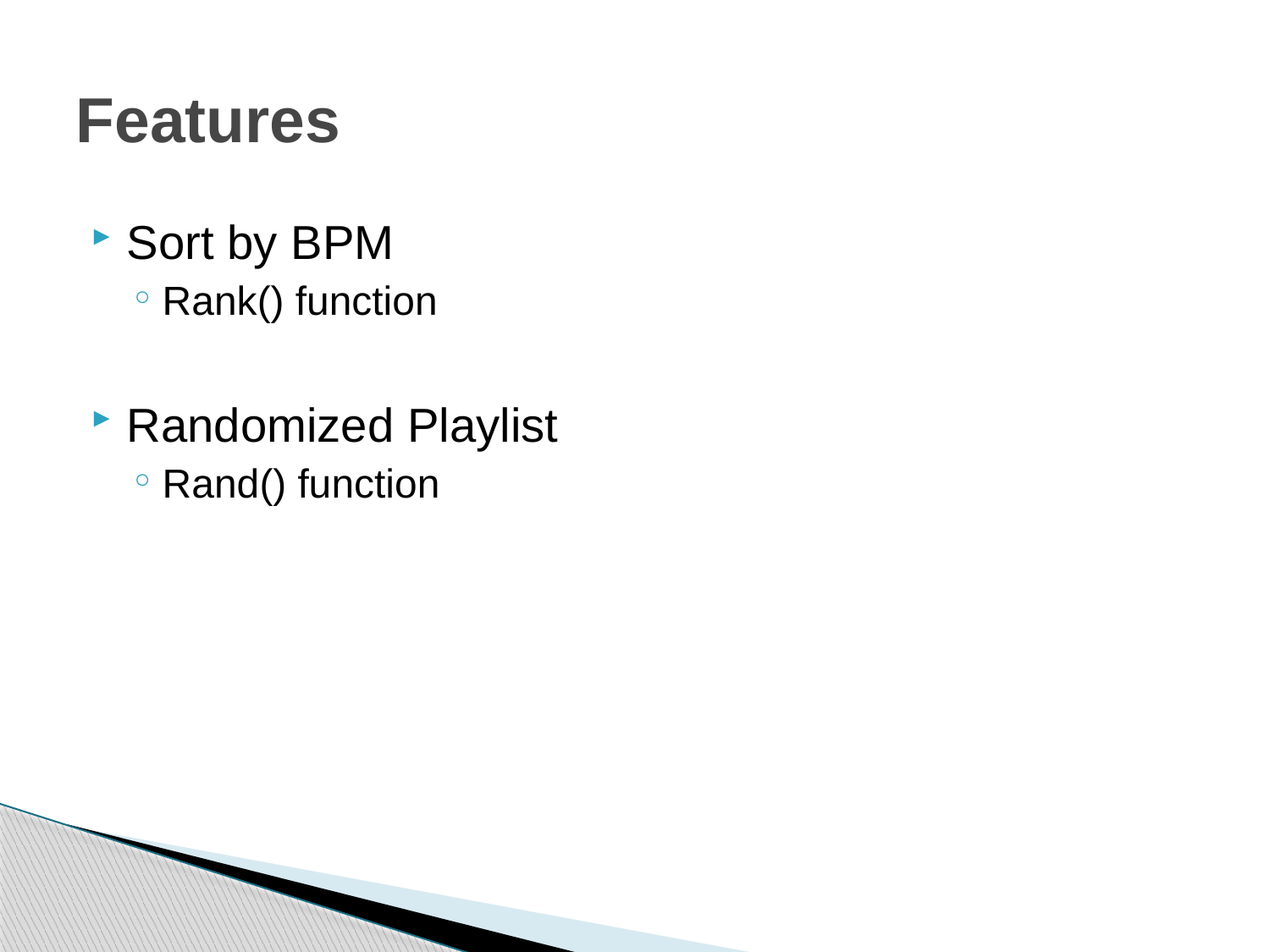

# Features
Sort by BPM
Rank() function

Randomized Playlist
Rand() function